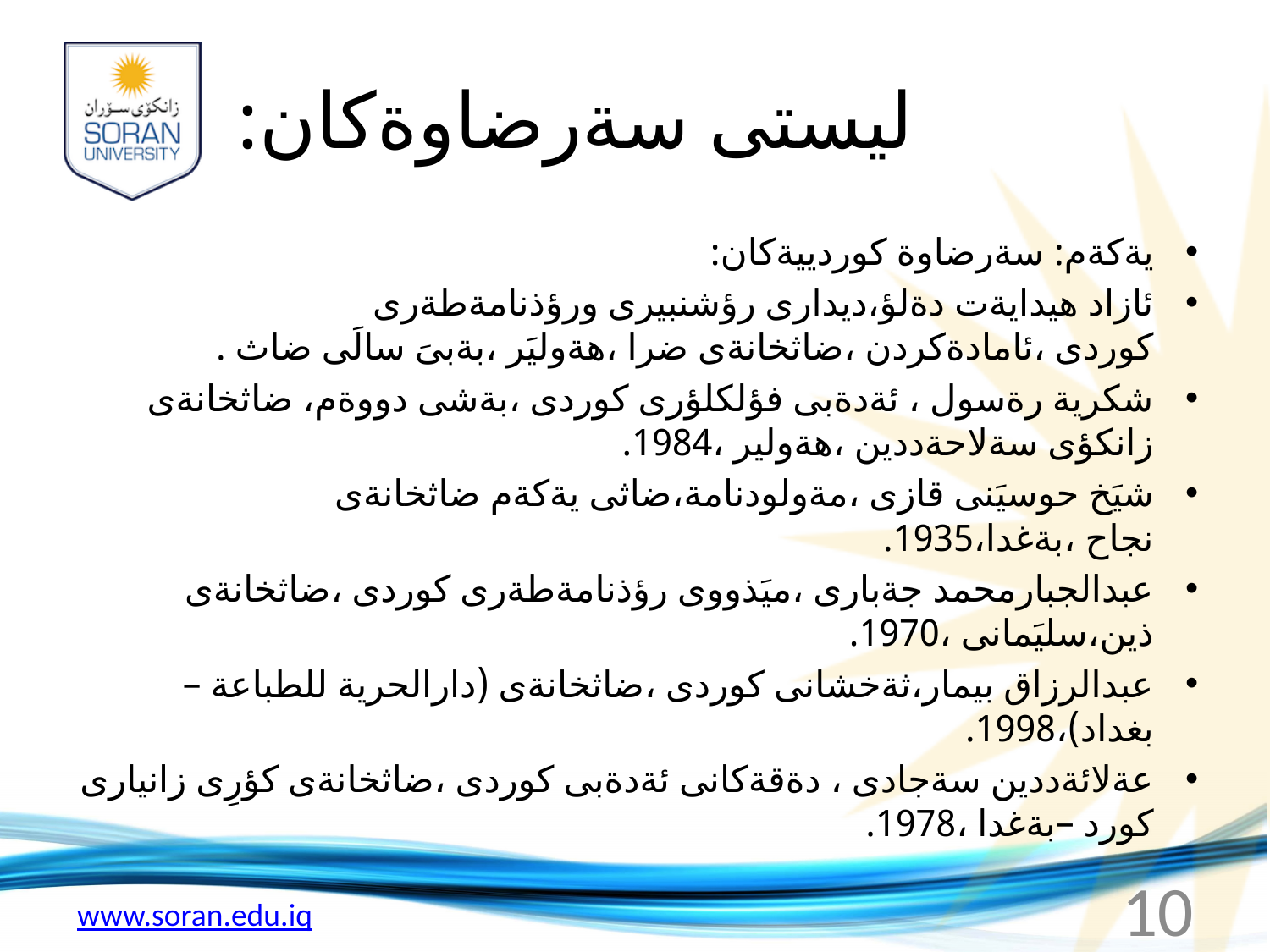

# ليستى سةرضاوةكان:
يةكةم: سةرضاوة كوردييةكان:
ئازاد هيدايةت دةلؤ،ديدارى رؤشنبيرى ورؤذنامةطةرى كوردى ،ئامادةكردن ،ضاثخانةى ضرا ،هةوليَر ،بةبىَ سالَى ضاث .
شكرية رةسول ، ئةدةبى فؤلكلؤرى كوردى ،بةشى دووةم، ضاثخانةى زانكؤى سةلاحةددين ،هةولير ،1984.
شيَخ حوسيَنى قازى ،مةولودنامة،ضاثى يةكةم ضاثخانةى نجاح ،بةغدا،1935.
عبدالجبارمحمد جةبارى ،ميَذووى رؤذنامةطةرى كوردى ،ضاثخانةى ذين،سليَمانى ،1970.
عبدالرزاق بيمار،ثةخشانى كوردى ،ضاثخانةى (دارالحرية للطباعة –بغداد)،1998.
عةلائةددين سةجادى ، دةقةكانى ئةدةبى كوردى ،ضاثخانةى كؤرِى زانيارى كورد –بةغدا ،1978.
10